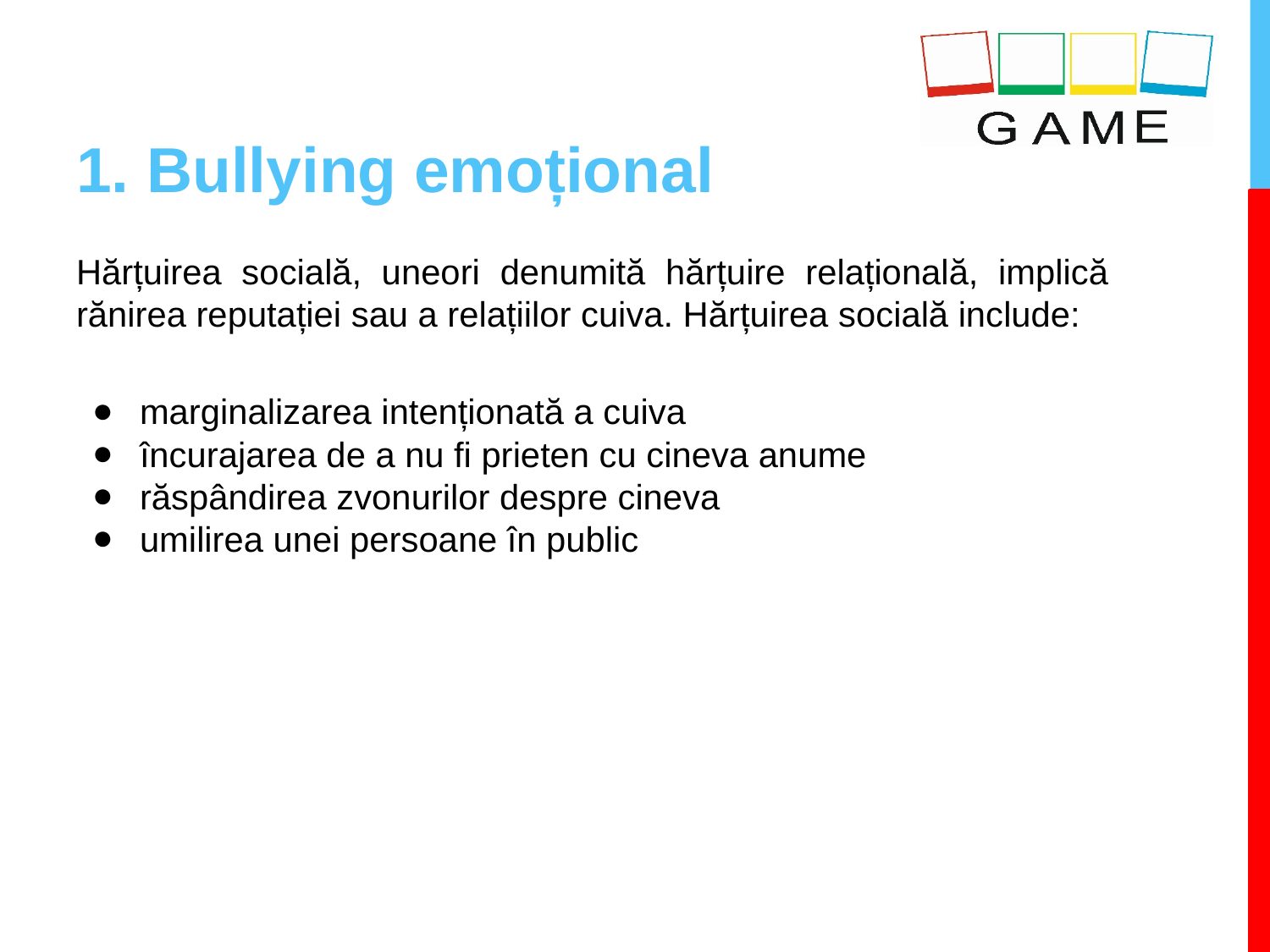

# 1. Bullying emoțional
Hărțuirea socială, uneori denumită hărțuire relațională, implică rănirea reputației sau a relațiilor cuiva. Hărțuirea socială include:

marginalizarea intenționată a cuiva
încurajarea de a nu fi prieten cu cineva anume
răspândirea zvonurilor despre cineva
umilirea unei persoane în public